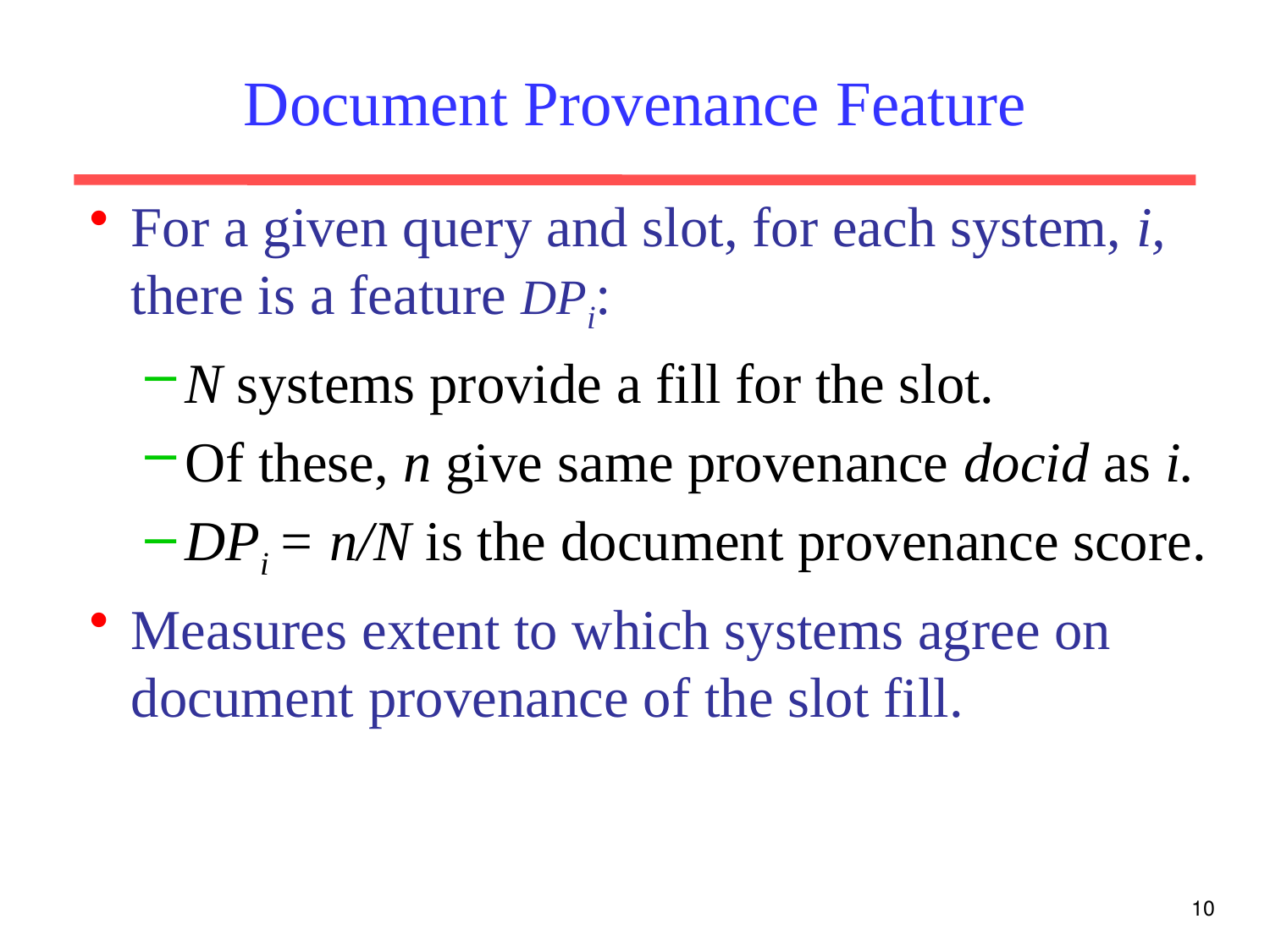

Document Provenance Feature
For a given query and slot, for each system, i, there is a feature DPi:
N systems provide a fill for the slot.
Of these, n give same provenance docid as i.
DPi = n/N is the document provenance score.
Measures extent to which systems agree on document provenance of the slot fill.
10